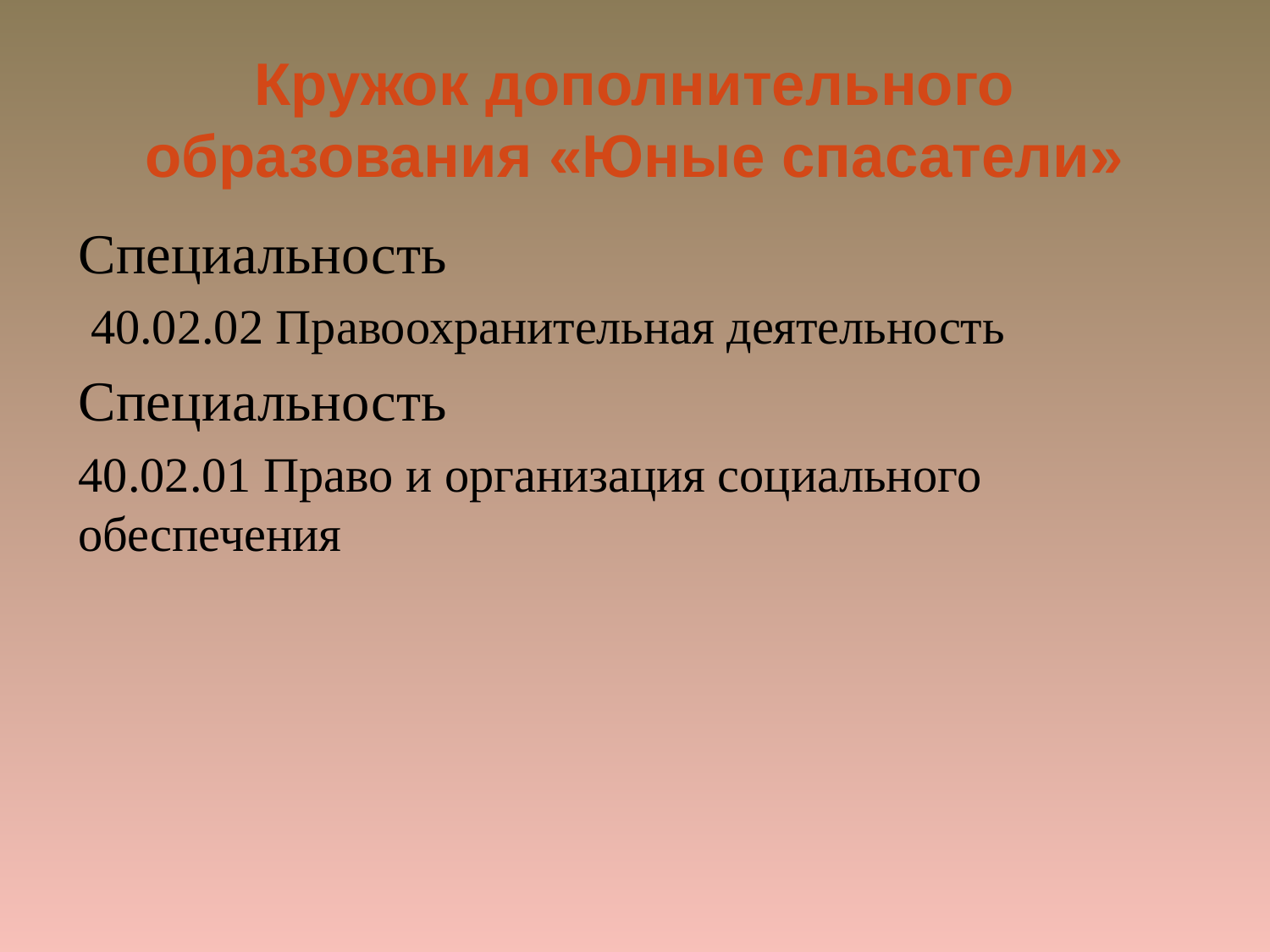

# Кружок дополнительного образования «Юные спасатели»
Специальность
 40.02.02 Правоохранительная деятельность
Специальность
40.02.01 Право и организация социального обеспечения